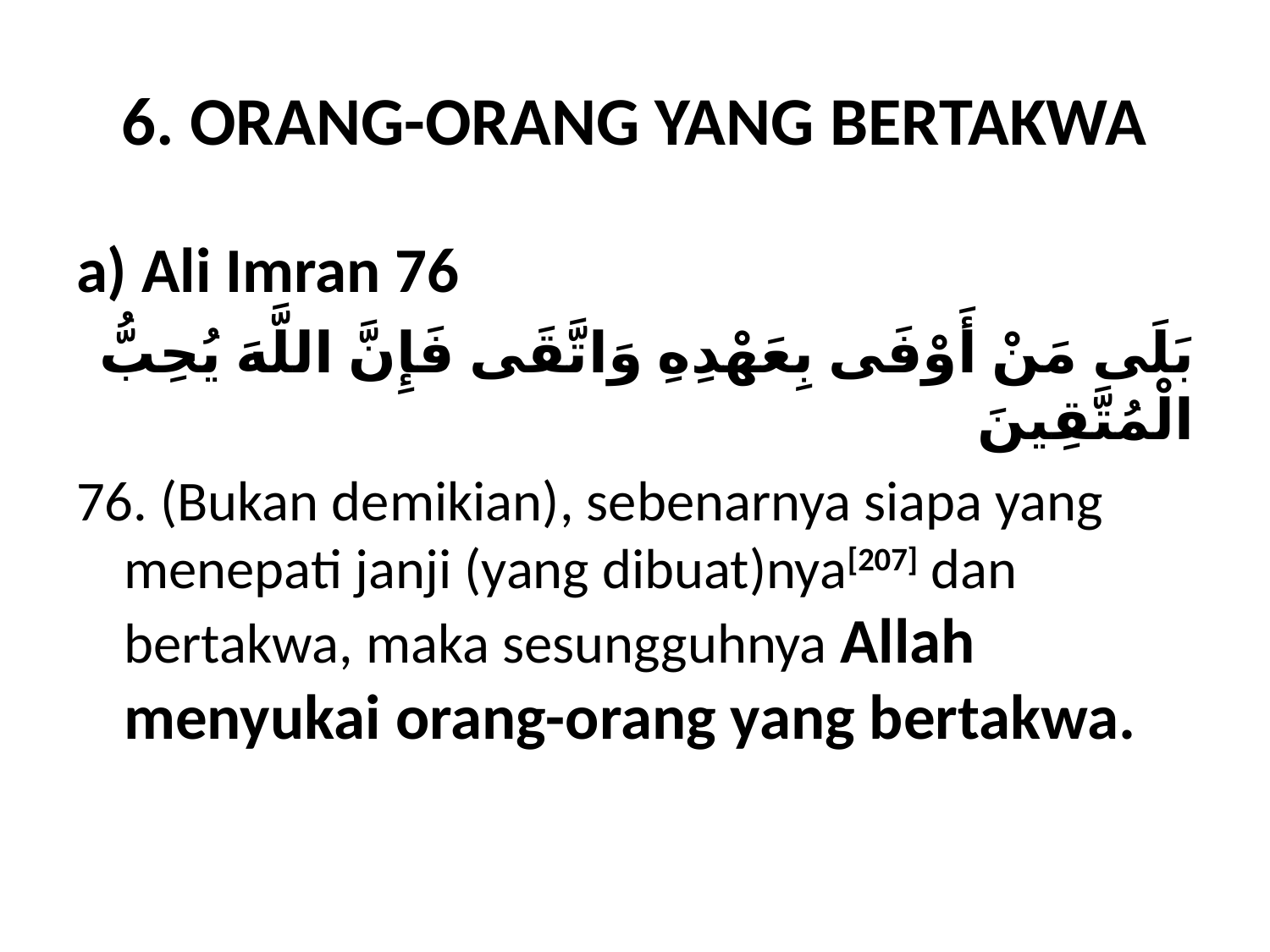

# 6. ORANG-ORANG YANG BERTAKWA
a) Ali Imran 76
بَلَى مَنْ أَوْفَى بِعَهْدِهِ وَاتَّقَى فَإِنَّ اللَّهَ يُحِبُّ الْمُتَّقِينَ
76. (Bukan demikian), sebenarnya siapa yang menepati janji (yang dibuat)nya[207] dan bertakwa, maka sesungguhnya Allah menyukai orang-orang yang bertakwa.